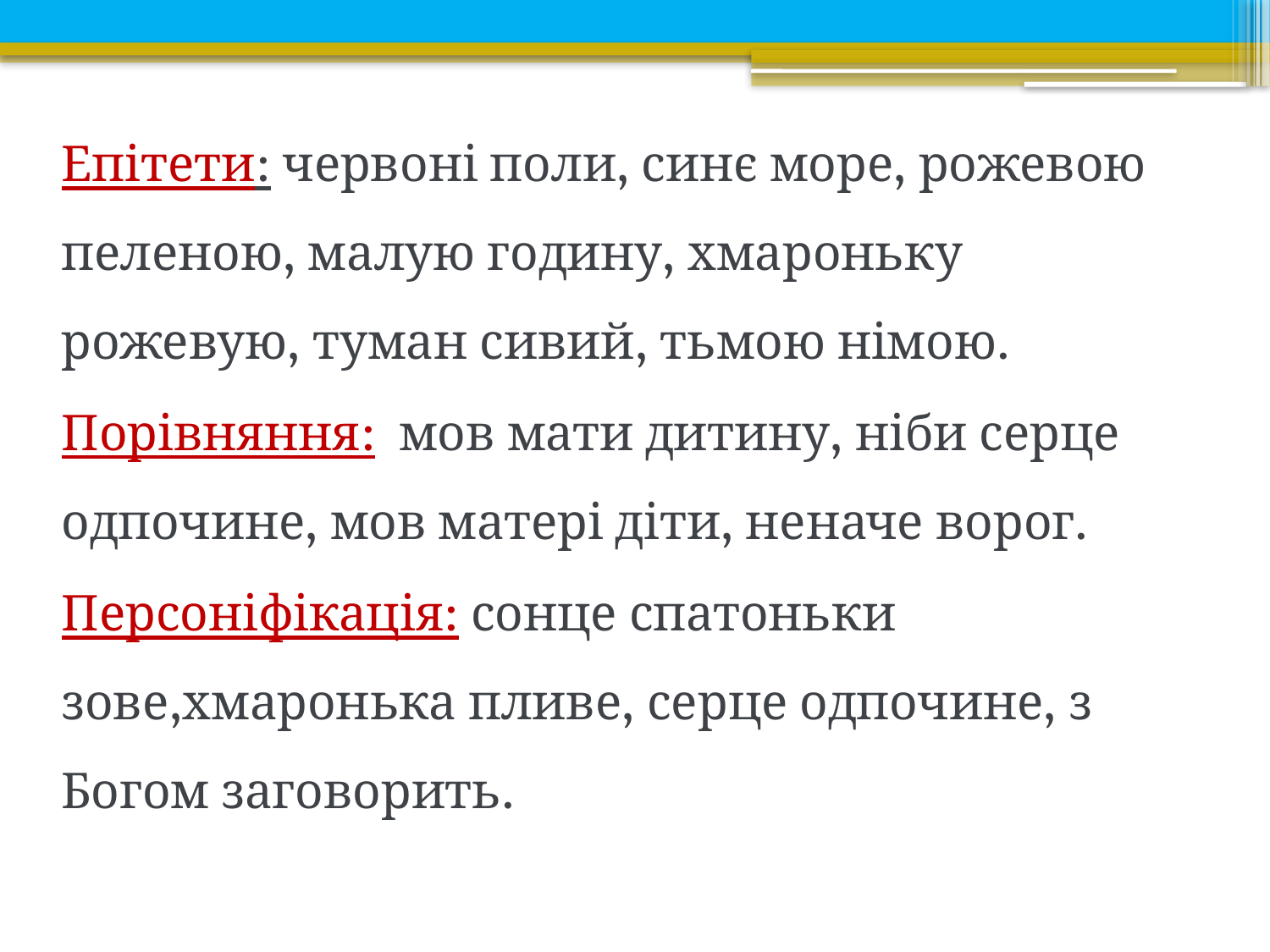

Епітети: червоні поли, синє море, рожевою пеленою, малую годину, хмароньку рожевую, туман сивий, тьмою німою.
Порівняння:  мов мати дитину, ніби серце одпочине, мов матері діти, неначе ворог.
Персоніфікація: сонце спатоньки зове,хмаронька пливе, серце одпочине, з Богом заговорить.